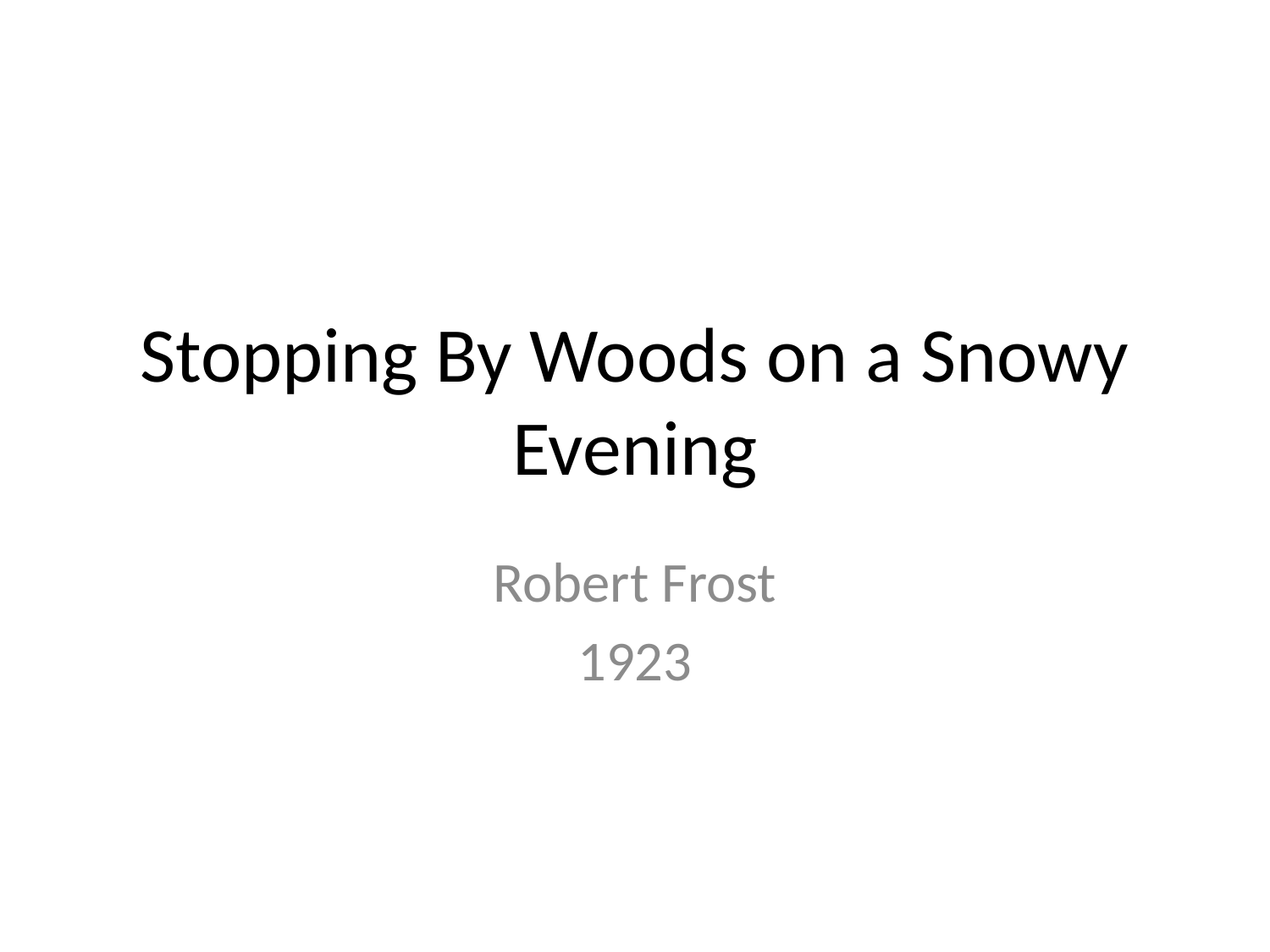

# Stopping By Woods on a Snowy Evening
Robert Frost
1923